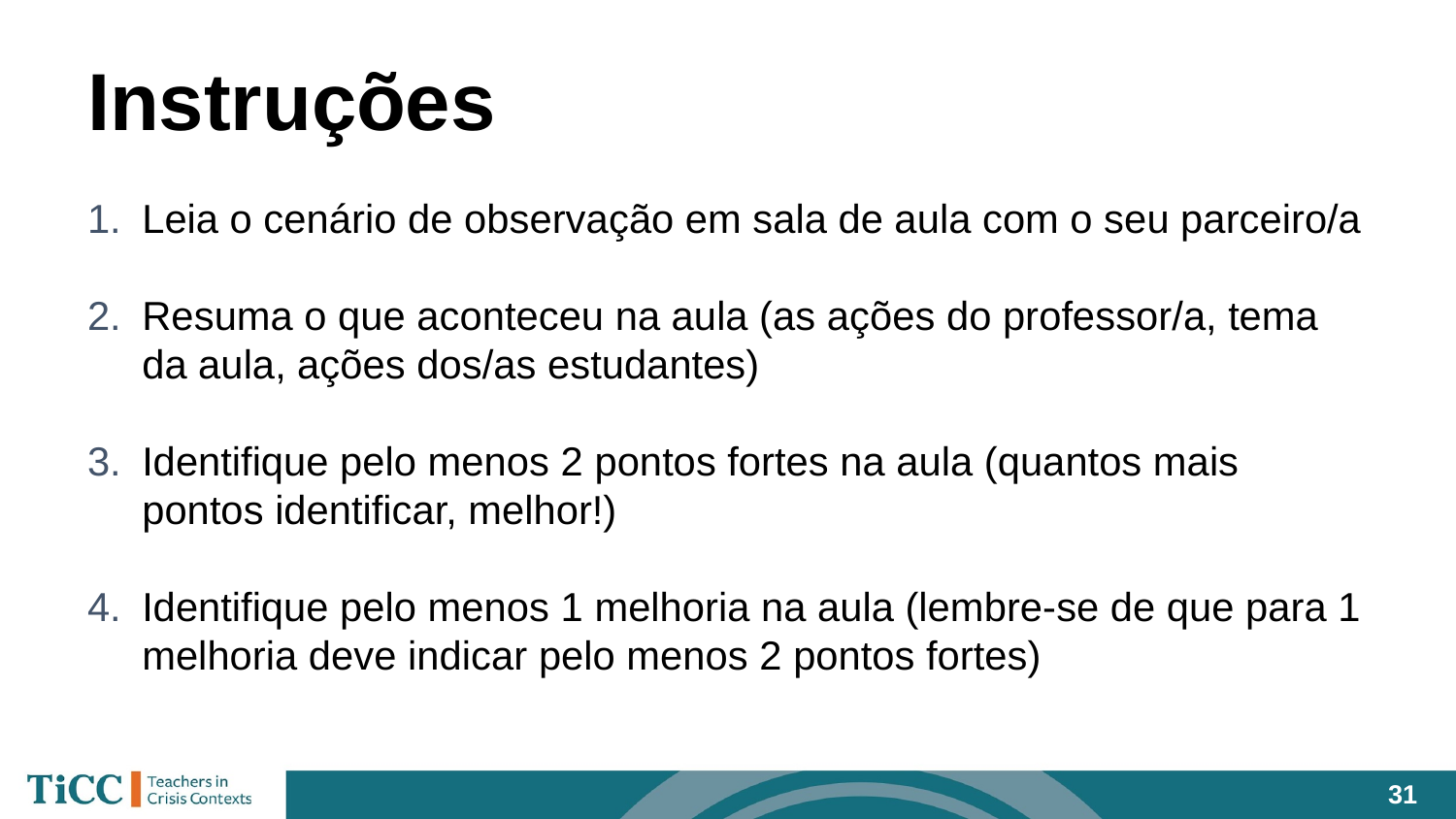

# Instruções
Leia o cenário de observação em sala de aula com o seu parceiro/a

Resuma o que aconteceu na aula (as ações do professor/a, tema da aula, ações dos/as estudantes)

Identifique pelo menos 2 pontos fortes na aula (quantos mais pontos identificar, melhor!)

Identifique pelo menos 1 melhoria na aula (lembre-se de que para 1 melhoria deve indicar pelo menos 2 pontos fortes)
31